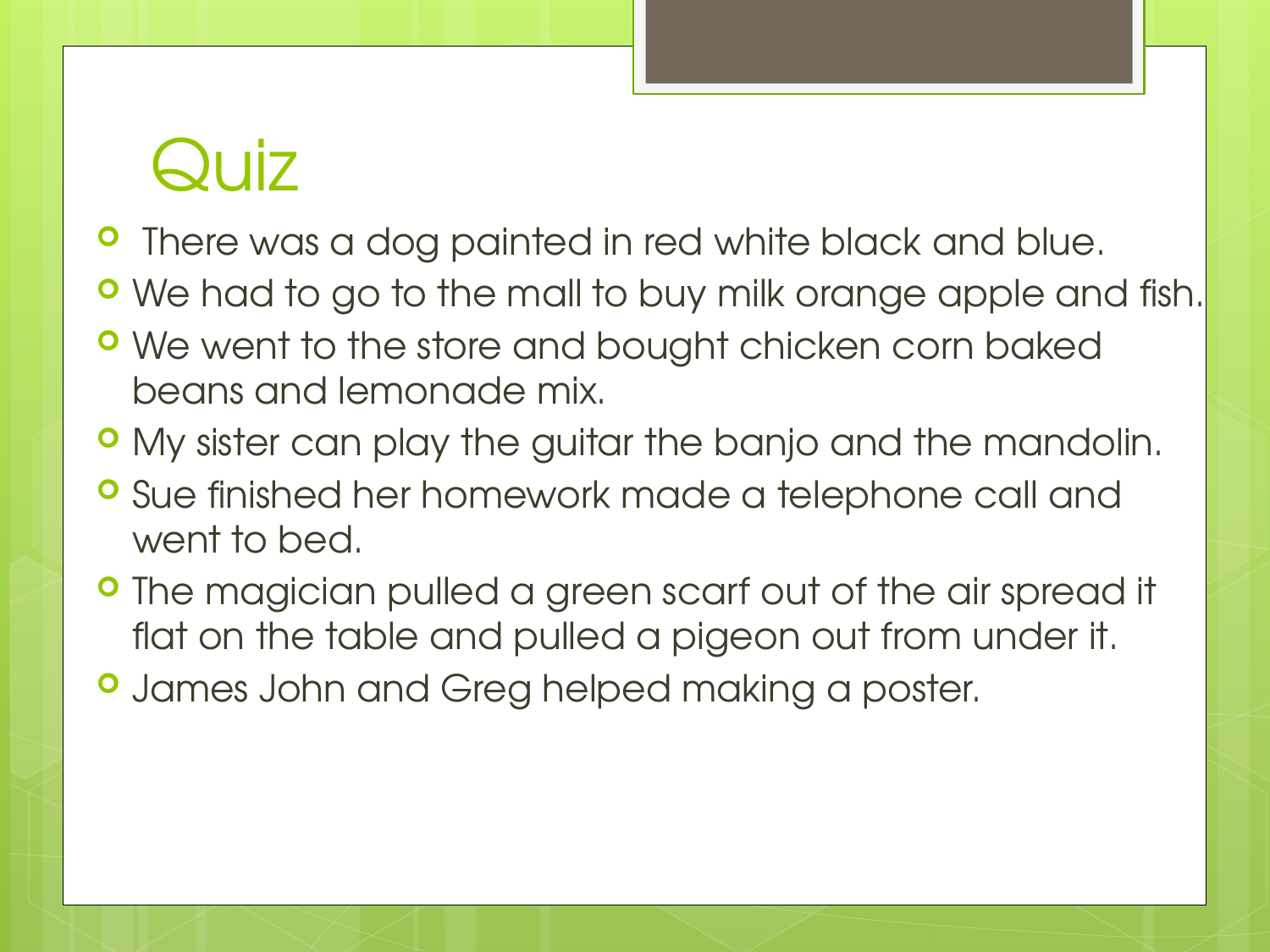

# Quiz
 There was a dog painted in red white black and blue.
We had to go to the mall to buy milk orange apple and fish.
We went to the store and bought chicken corn baked beans and lemonade mix.
My sister can play the guitar the banjo and the mandolin.
Sue finished her homework made a telephone call and went to bed.
The magician pulled a green scarf out of the air spread it flat on the table and pulled a pigeon out from under it.
James John and Greg helped making a poster.